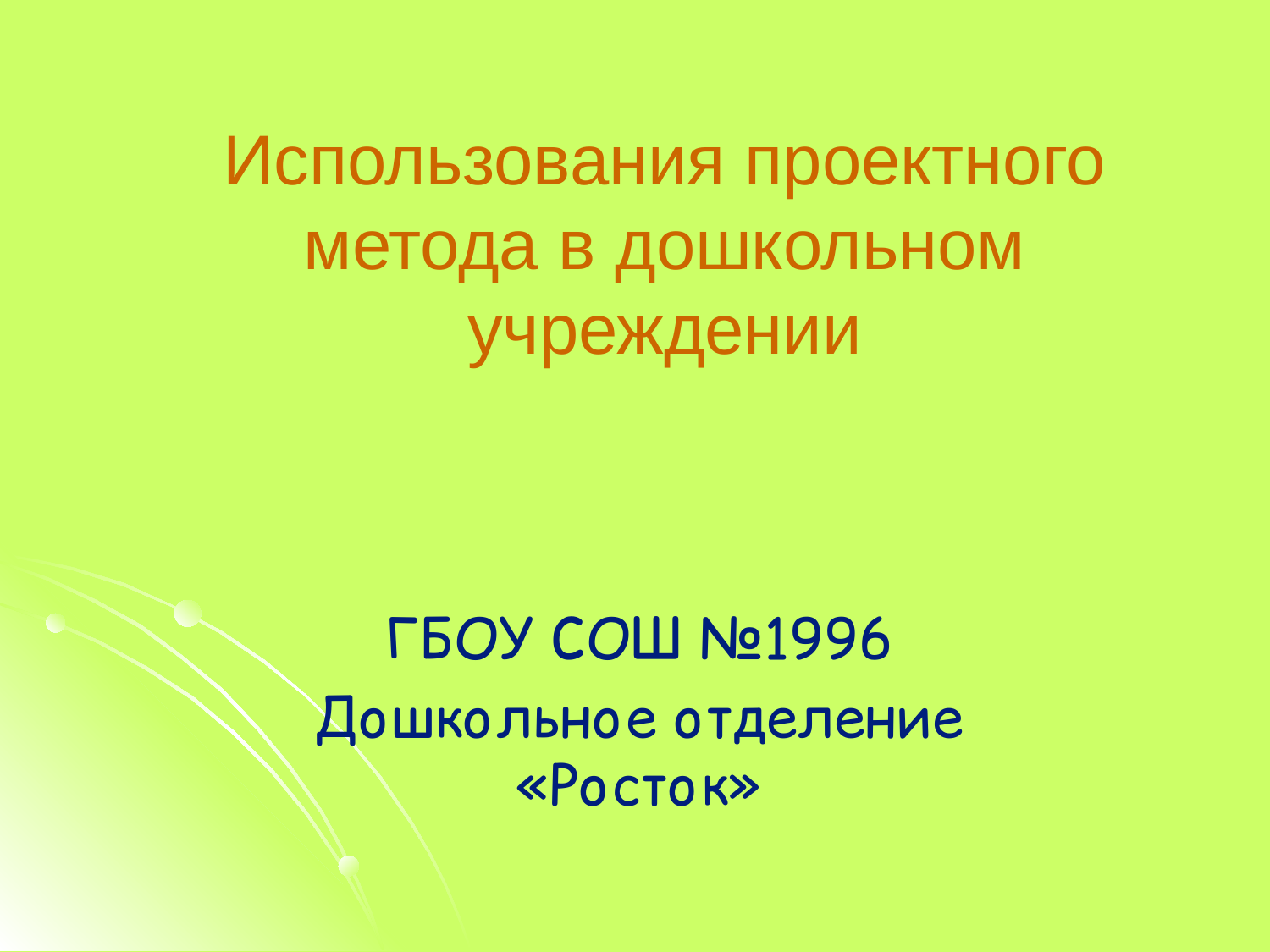

# Использования проектного метода в дошкольном учреждении
ГБОУ СОШ №1996
Дошкольное отделение «Росток»